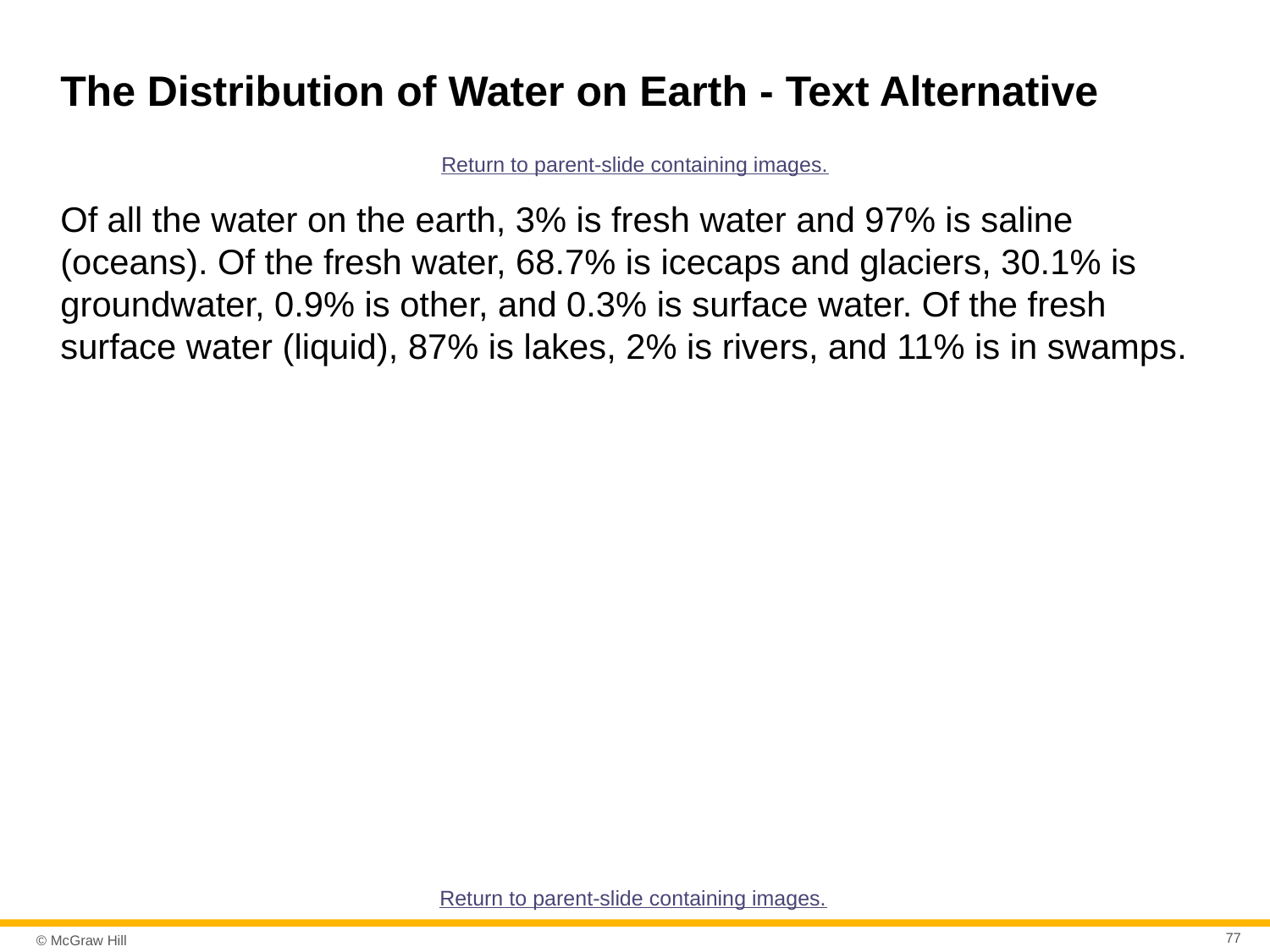

# The Distribution of Water on Earth - Text Alternative
Return to parent-slide containing images.
Of all the water on the earth, 3% is fresh water and 97% is saline (oceans). Of the fresh water, 68.7% is icecaps and glaciers, 30.1% is groundwater, 0.9% is other, and 0.3% is surface water. Of the fresh surface water (liquid), 87% is lakes, 2% is rivers, and 11% is in swamps.
Return to parent-slide containing images.